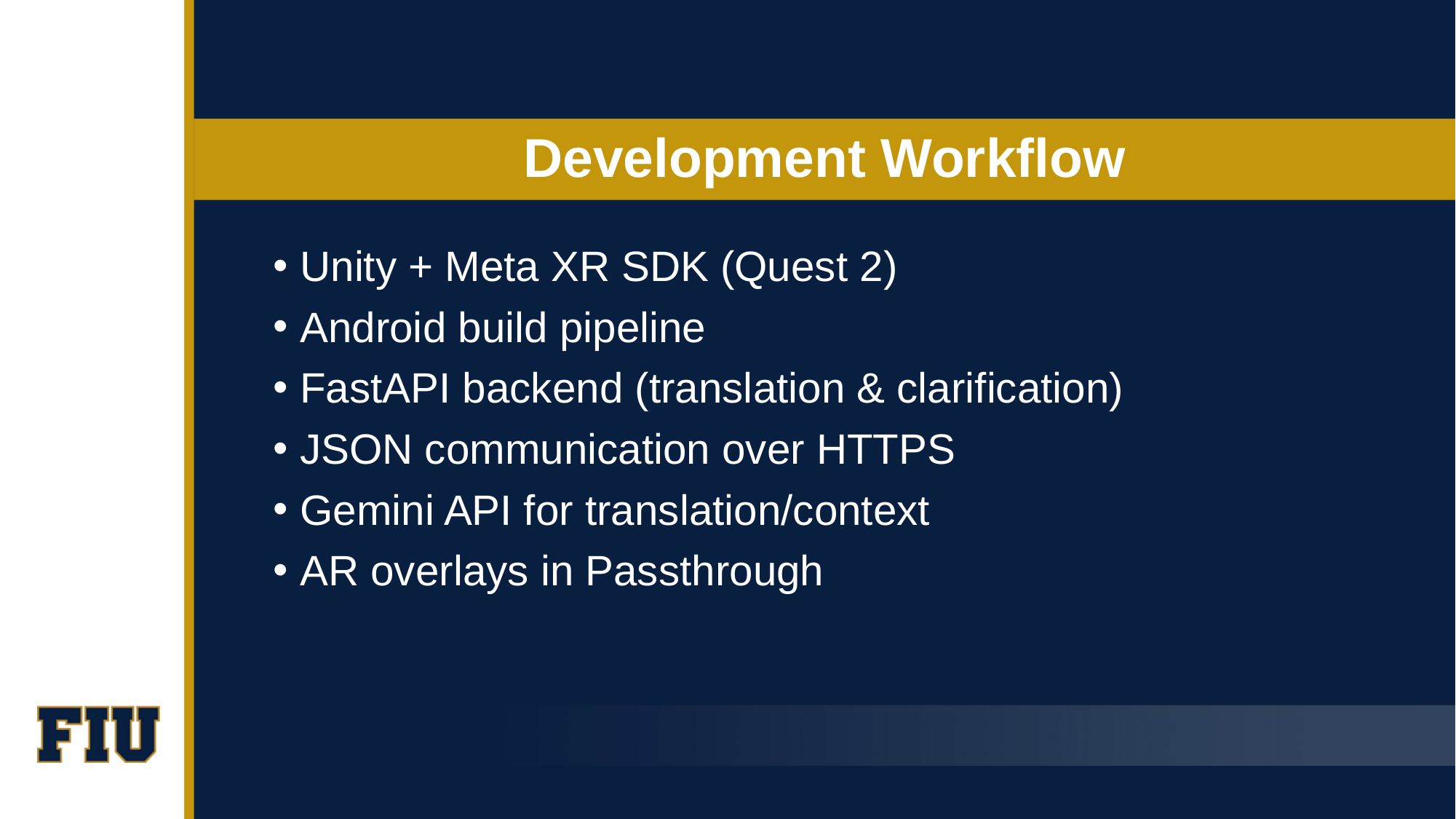

# Development Workflow

Unity + Meta XR SDK (Quest 2)
Android build pipeline
FastAPI backend (translation & clarification)
JSON communication over HTTPS
Gemini API for translation/context
AR overlays in Passthrough